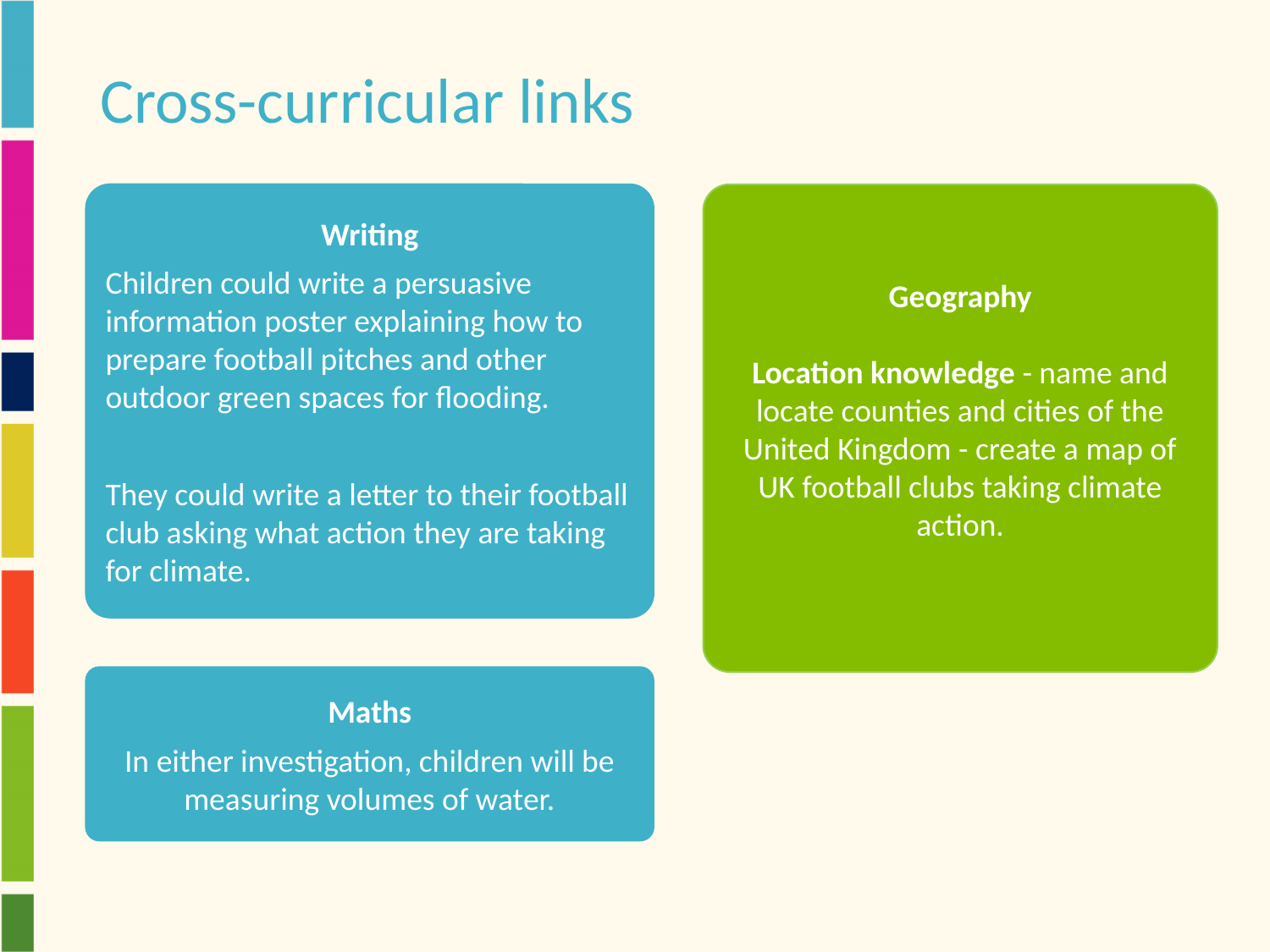

# Cross-curricular links
Writing
Children could write a persuasive information poster explaining how to prepare football pitches and other outdoor green spaces for flooding.

They could write a letter to their football club asking what action they are taking for climate.
Geography

Location knowledge - name and locate counties and cities of the United Kingdom - create a map of UK football clubs taking climate action.

Maths
In either investigation, children will be measuring volumes of water.